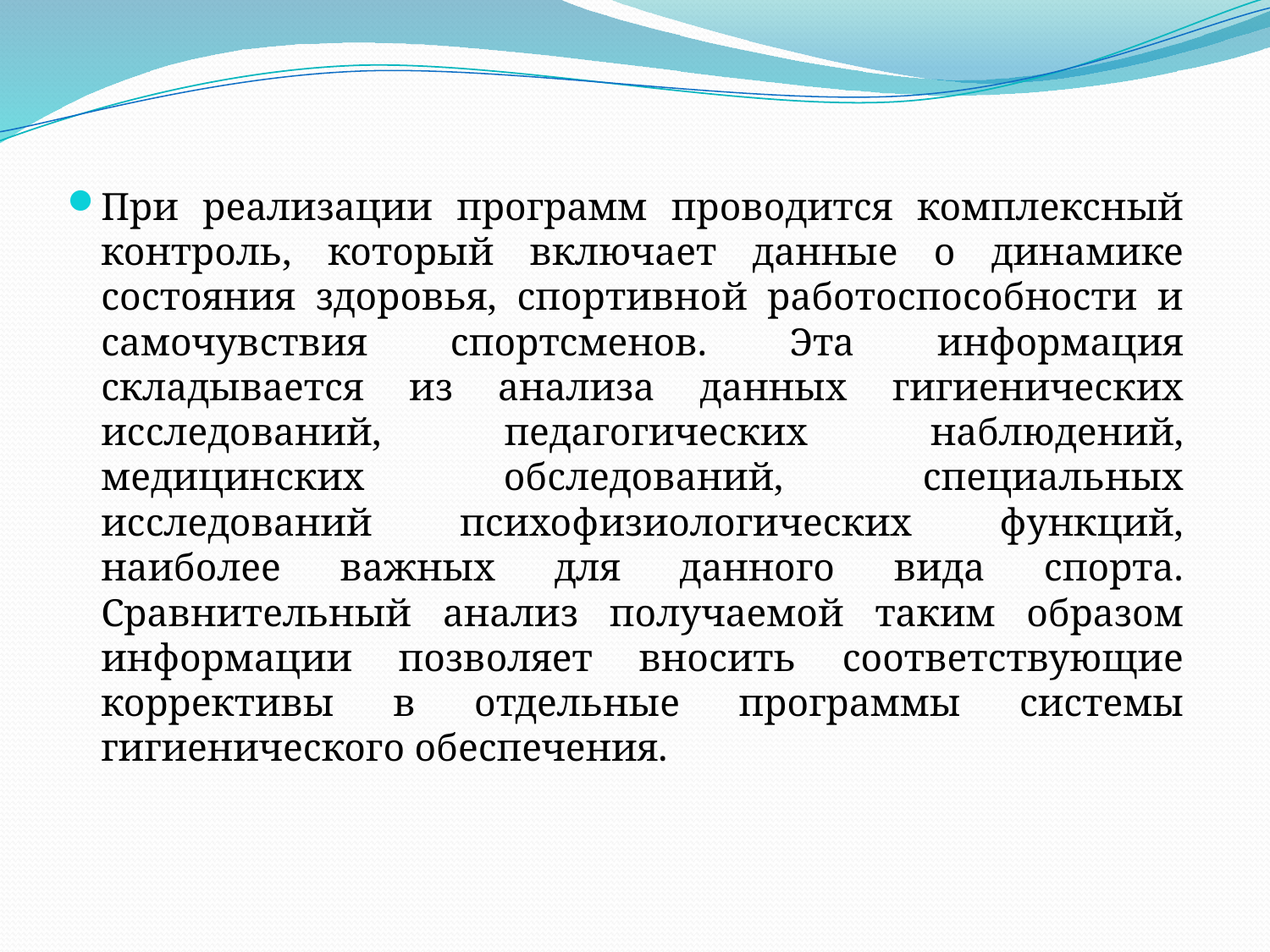

При реализации программ проводится комплексный контроль, который включает данные о динамике состояния здоровья, спортивной работоспособности и самочувствия спортсменов. Эта информация складывается из анализа данных гигиенических исследований, педагогических наблюдений, медицинских обследований, специальных исследований психофизиологических функций, наиболее важных для данного вида спорта. Сравнительный анализ получаемой таким образом информации позволяет вносить соответствующие коррективы в отдельные программы системы гигиенического обеспечения.